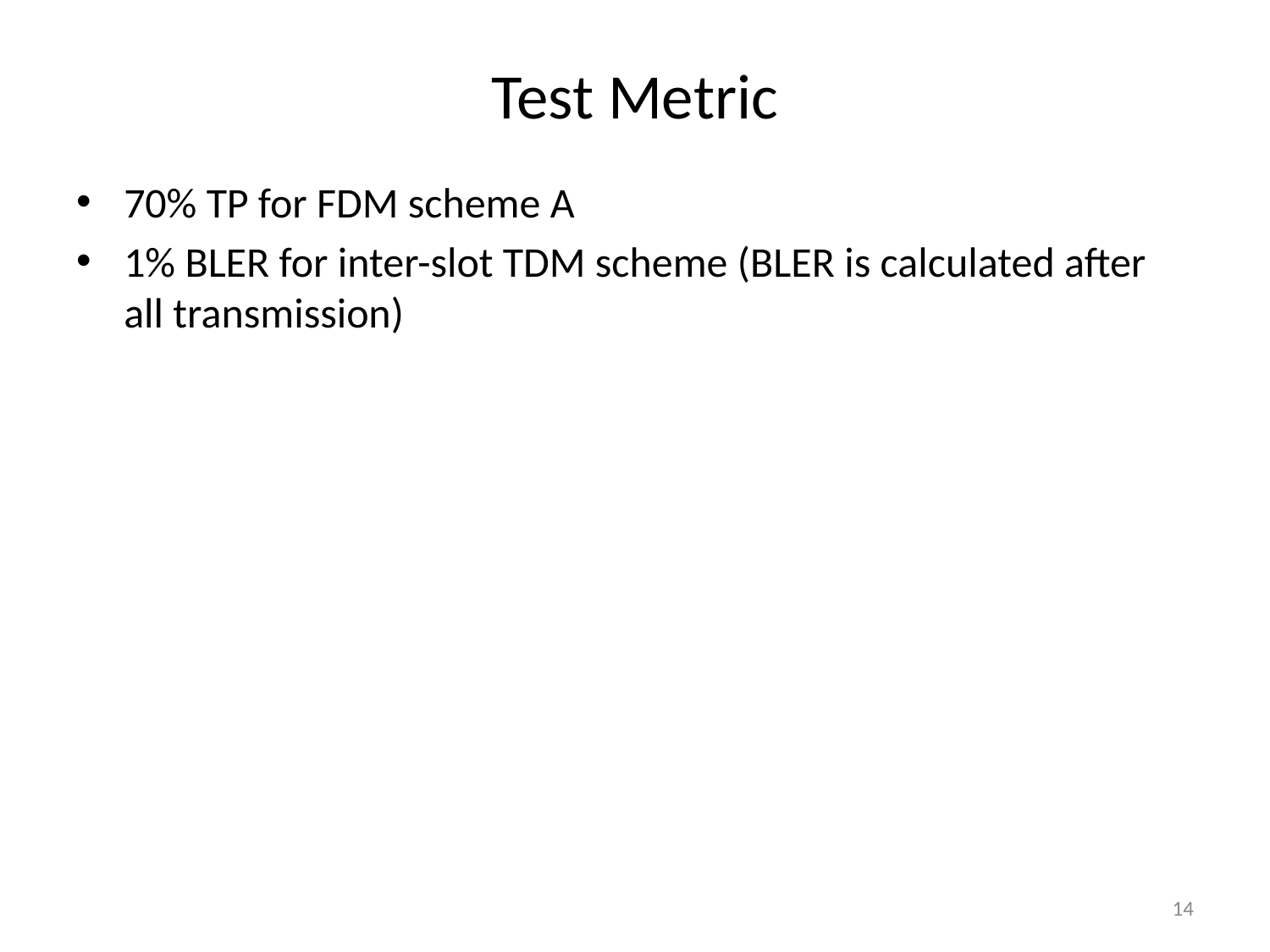

# Test Metric
70% TP for FDM scheme A
1% BLER for inter-slot TDM scheme (BLER is calculated after all transmission)
14